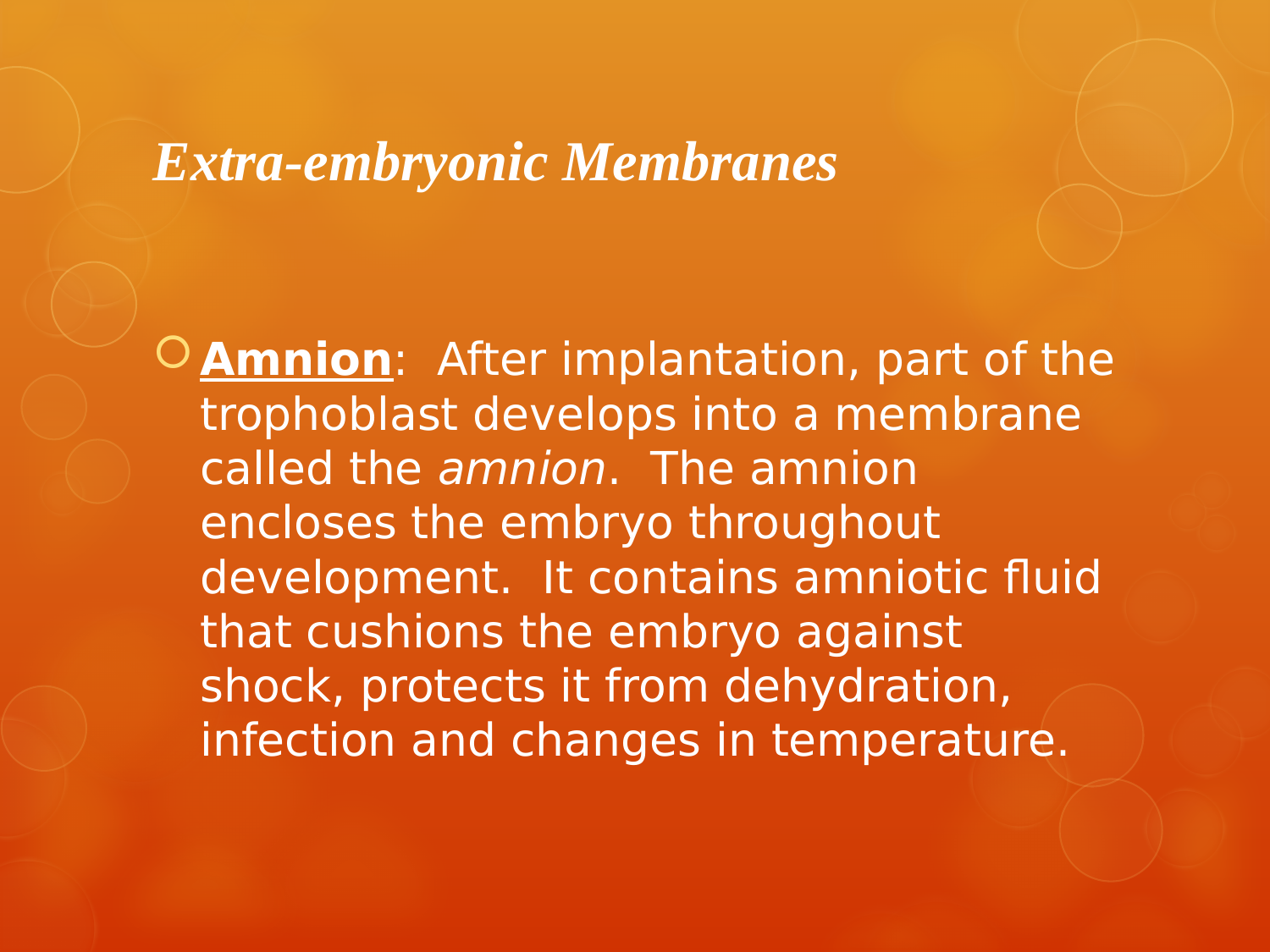

# Extra-embryonic Membranes

Amnion:  After implantation, part of the trophoblast develops into a membrane called the amnion.  The amnion encloses the embryo throughout development.  It contains amniotic fluid that cushions the embryo against shock, protects it from dehydration, infection and changes in temperature.